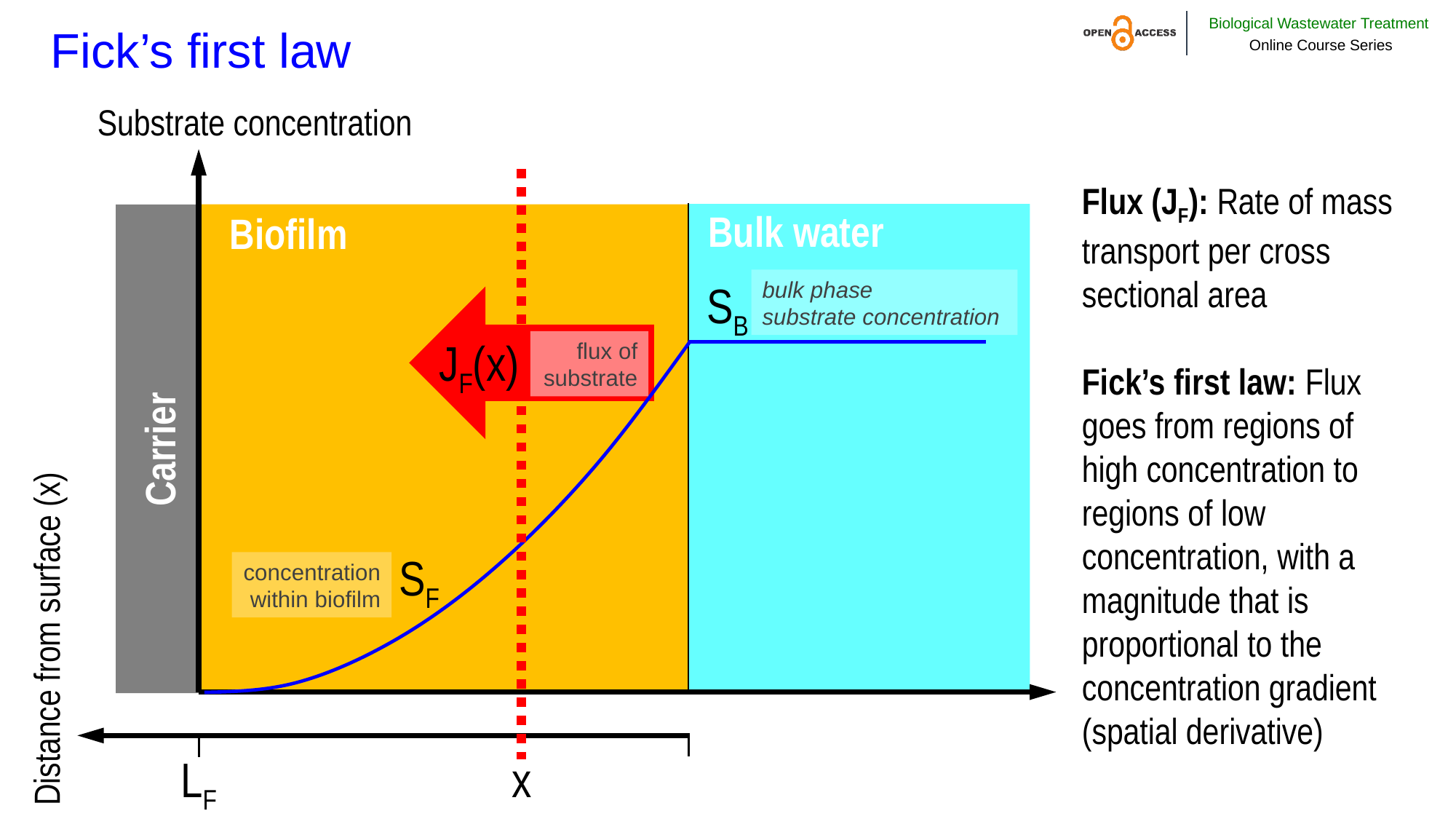

# Fick’s first law
Substrate concentration
Flux (JF): Rate of mass transport per cross sectional area

Fick’s first law: Flux goes from regions of high concentration to regions of low concentration, with a magnitude that is proportional to the concentration gradient (spatial derivative)
Bulk water
Biofilm

bulk phase
substrate concentration
SB

JF(x)
flux of substrate

Carrier
SF
concentration within biofilm
Distance from surface (x)
LF
x
	0